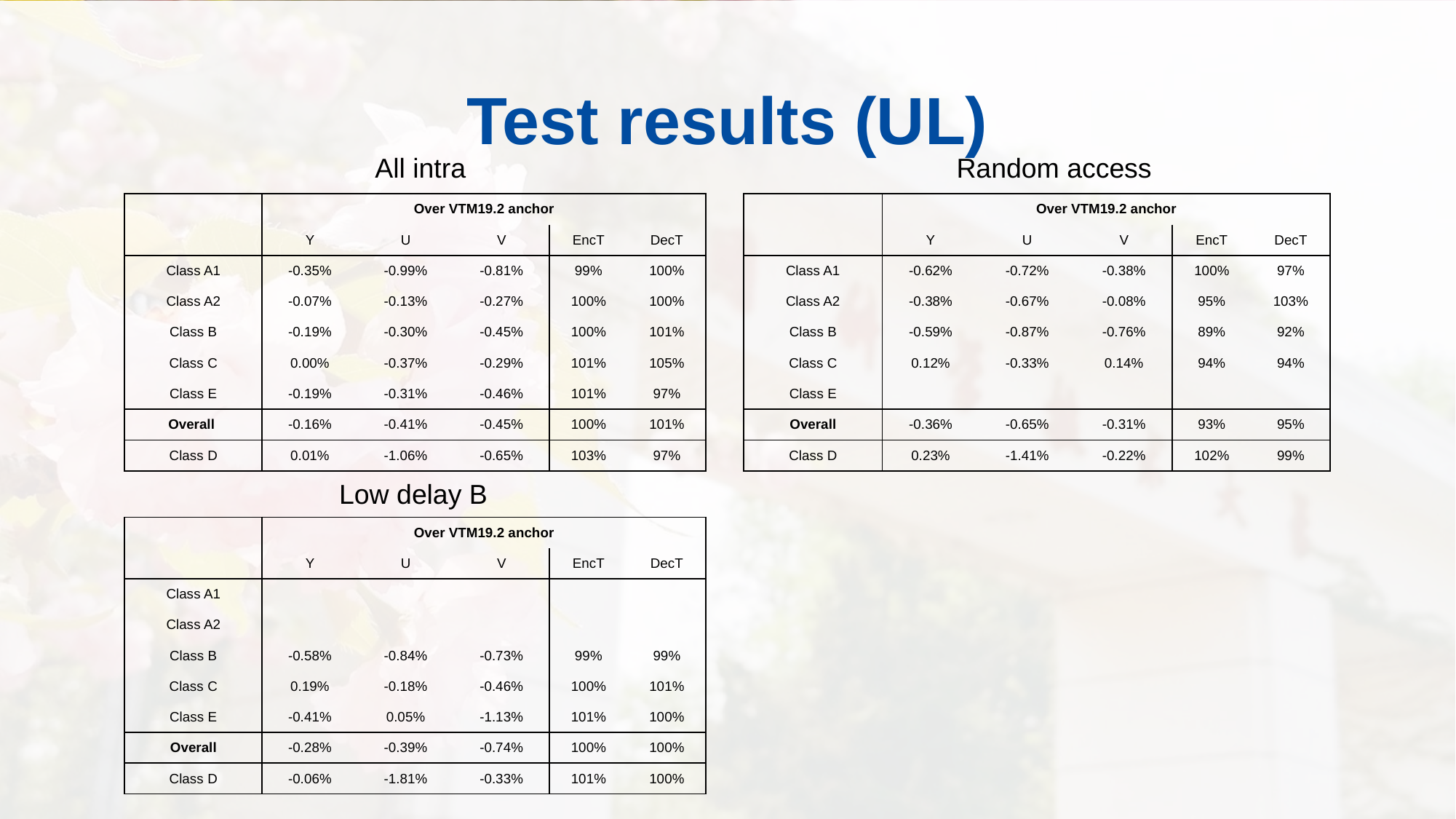

# Test results (UL)
Random access
All intra
|  | Over VTM19.2 anchor |  |  |  |  |
| --- | --- | --- | --- | --- | --- |
|  | Y | U | V | EncT | DecT |
| Class A1 | -0.35% | -0.99% | -0.81% | 99% | 100% |
| Class A2 | -0.07% | -0.13% | -0.27% | 100% | 100% |
| Class B | -0.19% | -0.30% | -0.45% | 100% | 101% |
| Class C | 0.00% | -0.37% | -0.29% | 101% | 105% |
| Class E | -0.19% | -0.31% | -0.46% | 101% | 97% |
| Overall | -0.16% | -0.41% | -0.45% | 100% | 101% |
| Class D | 0.01% | -1.06% | -0.65% | 103% | 97% |
|  | Over VTM19.2 anchor |  |  |  |  |
| --- | --- | --- | --- | --- | --- |
|  | Y | U | V | EncT | DecT |
| Class A1 | -0.62% | -0.72% | -0.38% | 100% | 97% |
| Class A2 | -0.38% | -0.67% | -0.08% | 95% | 103% |
| Class B | -0.59% | -0.87% | -0.76% | 89% | 92% |
| Class C | 0.12% | -0.33% | 0.14% | 94% | 94% |
| Class E |  |  |  |  |  |
| Overall | -0.36% | -0.65% | -0.31% | 93% | 95% |
| Class D | 0.23% | -1.41% | -0.22% | 102% | 99% |

Low delay B
|  | Over VTM19.2 anchor |  |  |  |  |
| --- | --- | --- | --- | --- | --- |
|  | Y | U | V | EncT | DecT |
| Class A1 |  |  |  |  |  |
| Class A2 |  |  |  |  |  |
| Class B | -0.58% | -0.84% | -0.73% | 99% | 99% |
| Class C | 0.19% | -0.18% | -0.46% | 100% | 101% |
| Class E | -0.41% | 0.05% | -1.13% | 101% | 100% |
| Overall | -0.28% | -0.39% | -0.74% | 100% | 100% |
| Class D | -0.06% | -1.81% | -0.33% | 101% | 100% |